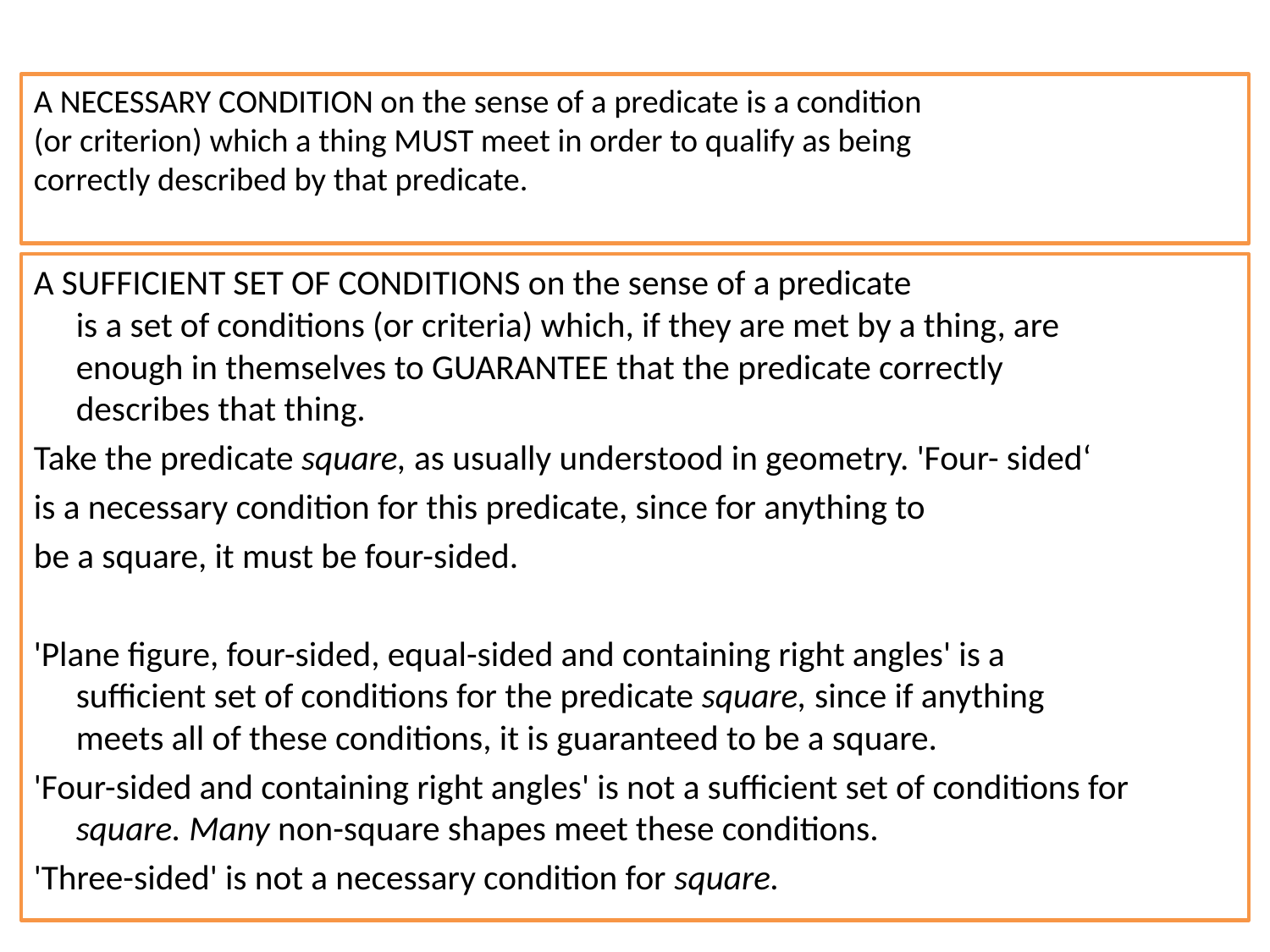

# A NECESSARY CONDITION on the sense of a predicate is a condition (or criterion) which a thing MUST meet in order to qualify as being correctly described by that predicate.
A SUFFICIENT SET OF CONDITIONS on the sense of a predicate
is a set of conditions (or criteria) which, if they are met by a thing, are
enough in themselves to GUARANTEE that the predicate correctly
describes that thing.
Take the predicate square, as usually understood in geometry. 'Four- sided‘
is a necessary condition for this predicate, since for anything to
be a square, it must be four-sided.

'Plane figure, four-sided, equal-sided and containing right angles' is a
sufficient set of conditions for the predicate square, since if anything
meets all of these conditions, it is guaranteed to be a square.
'Four-sided and containing right angles' is not a sufficient set of conditions for square. Many non-square shapes meet these conditions.
'Three-sided' is not a necessary condition for square.